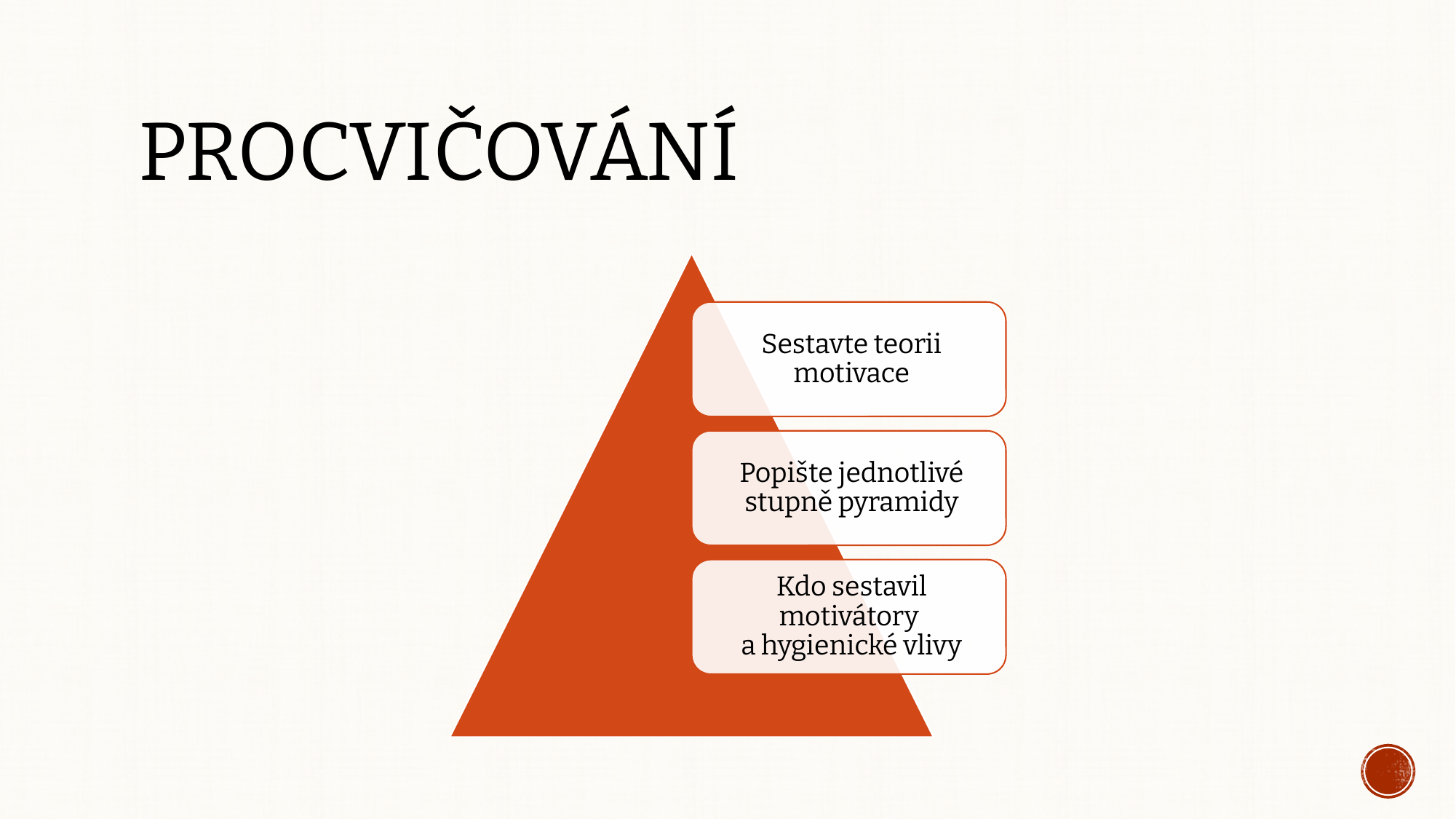

# pROCVIČOVÁNÍ
Sestavte teorii motivace
Popište jednotlivé stupně pyramidy
Kdo sestavil motivátory
a hygienické vlivy